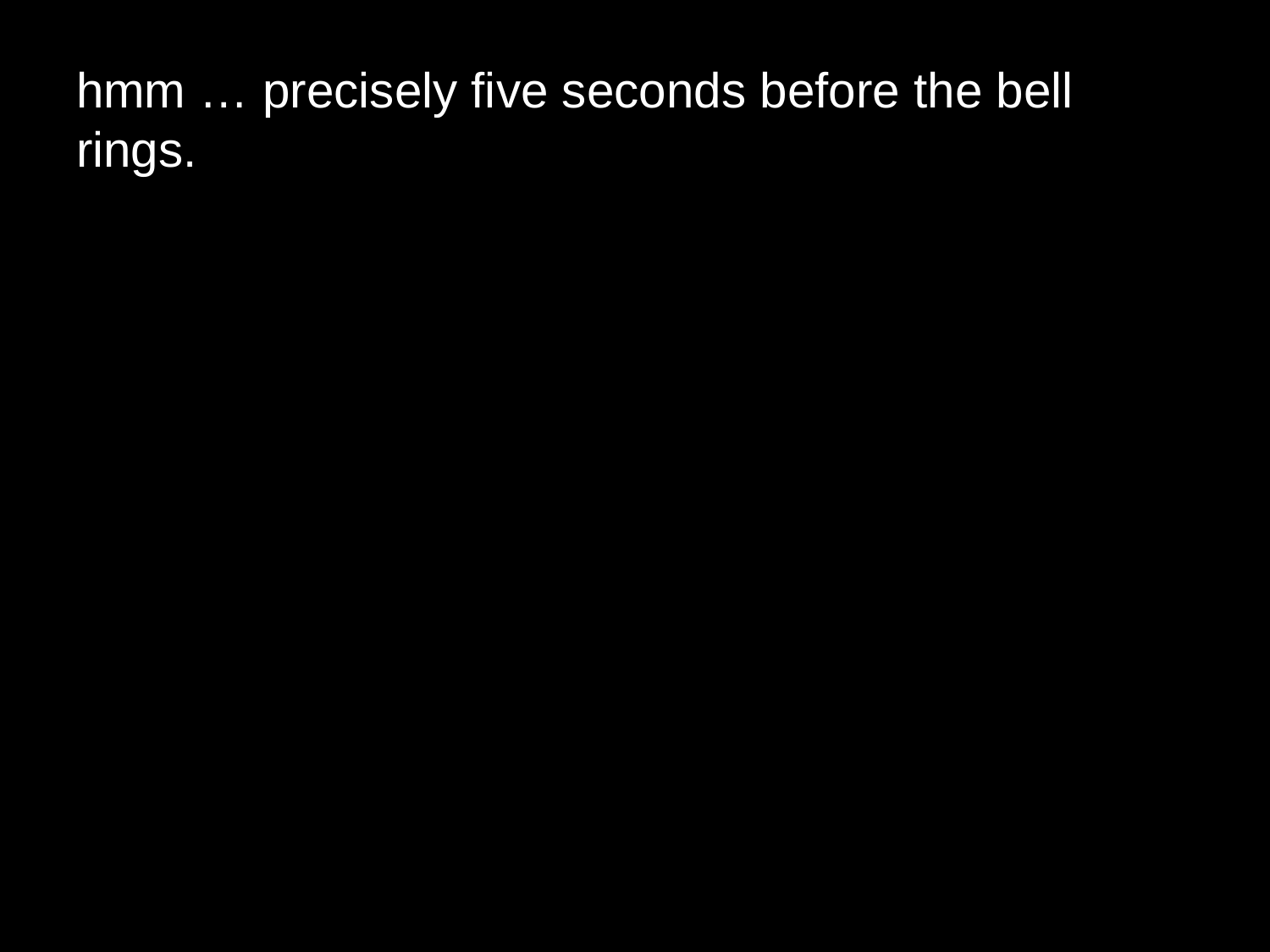

# hmm … precisely five seconds before the bell rings.